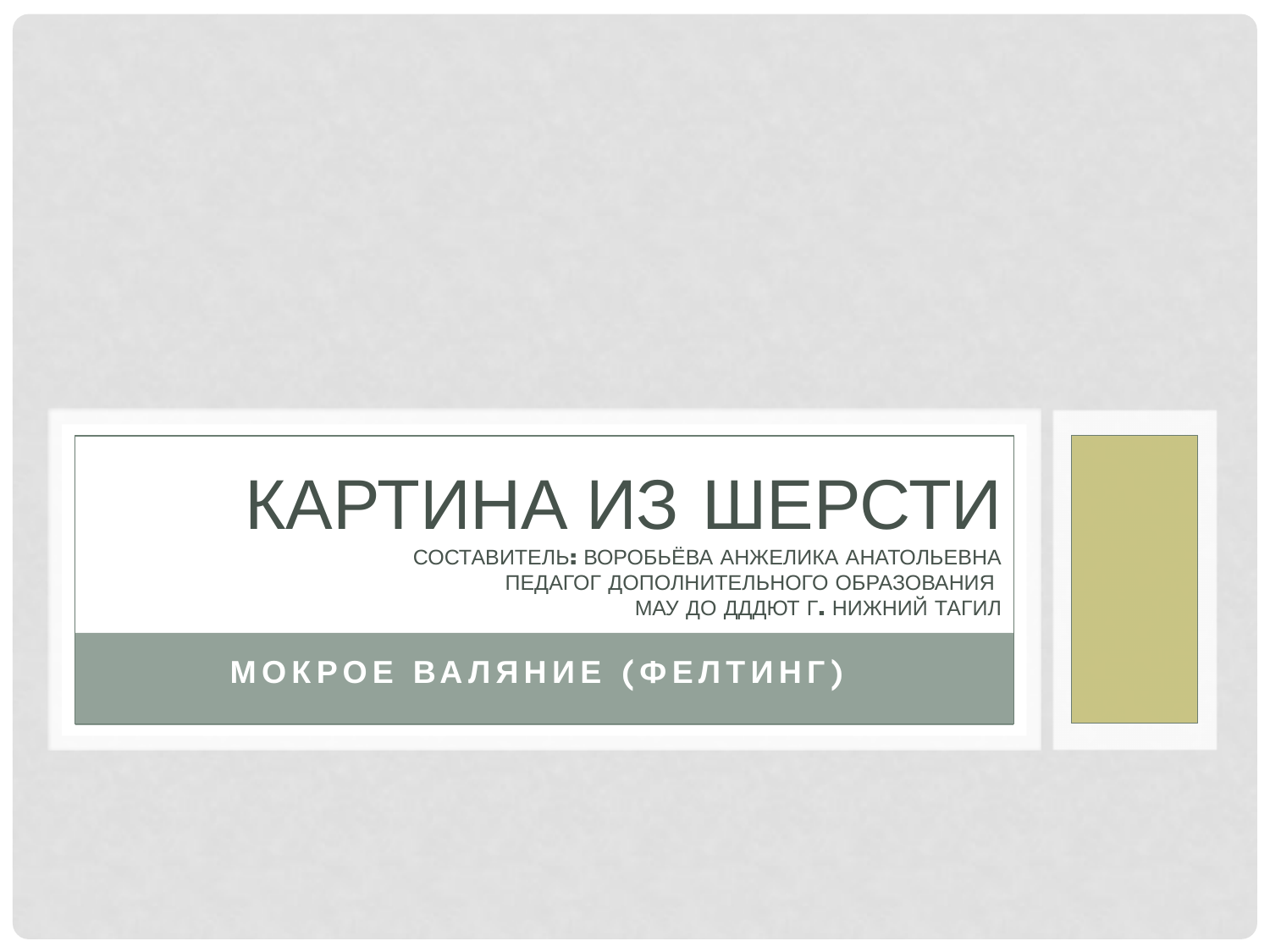

# Картина из шерсти Составитель: Воробьёва Анжелика анатольевна педагог дополнительного образования МАУ ДО ДДДЮТ г. Нижний Тагил
Мокрое валяние (фелтинг)